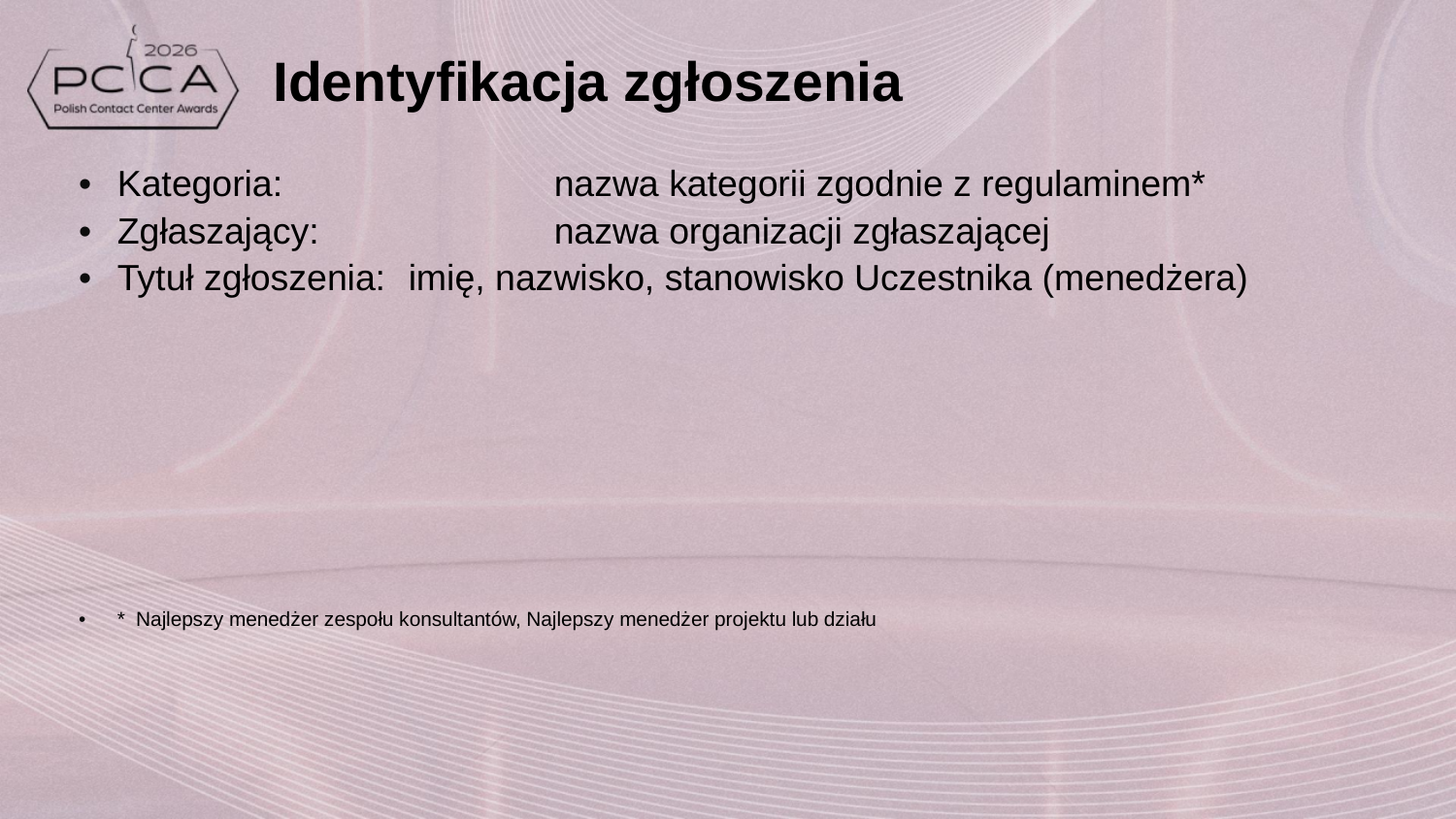

# Identyfikacja zgłoszenia
Kategoria:		nazwa kategorii zgodnie z regulaminem*
Zgłaszający:		nazwa organizacji zgłaszającej
Tytuł zgłoszenia:	imię, nazwisko, stanowisko Uczestnika (menedżera)

*  Najlepszy menedżer zespołu konsultantów, Najlepszy menedżer projektu lub działu